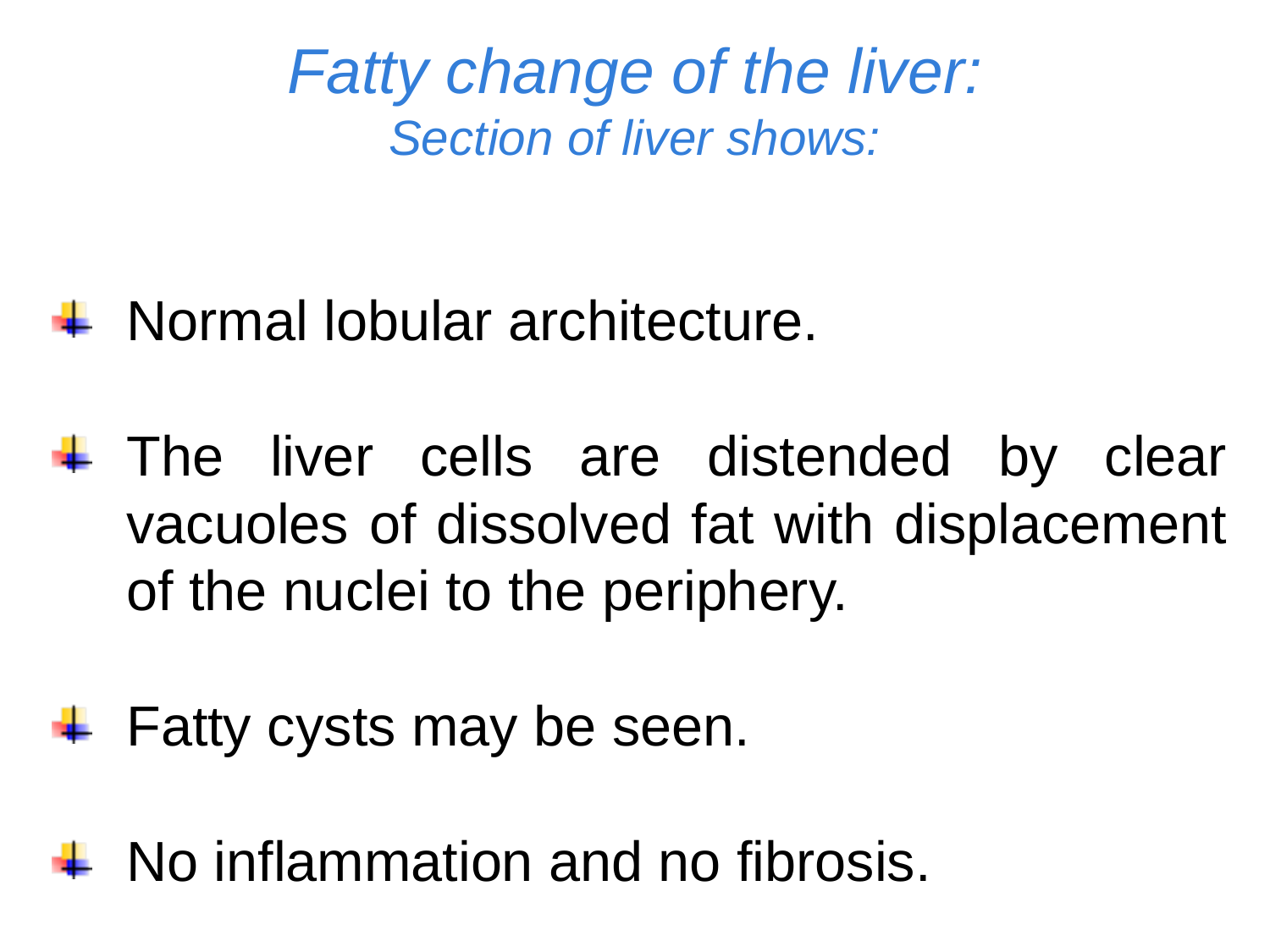

# Fatty change of the liver: Section of liver shows:
Normal lobular architecture.

The liver cells are distended by clear vacuoles of dissolved fat with displacement of the nuclei to the periphery.

Fatty cysts may be seen.

No inflammation and no fibrosis.